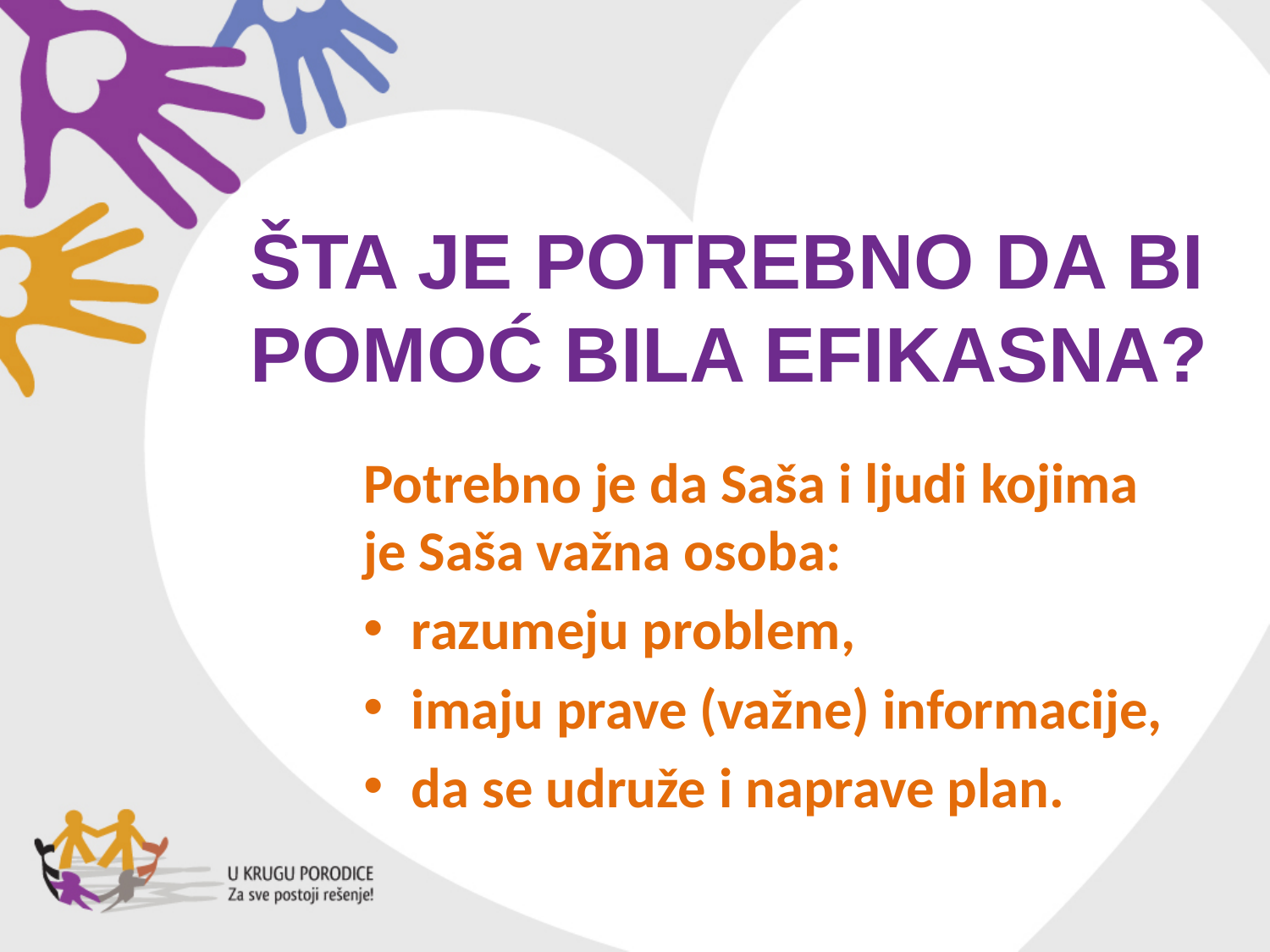

#
ŠTA JE POTREBNO DA BI POMOĆ BILA EFIKASNA?
Potrebno je da Saša i ljudi kojima je Saša važna osoba:
razumeju problem,
imaju prave (važne) informacije,
da se udruže i naprave plan.